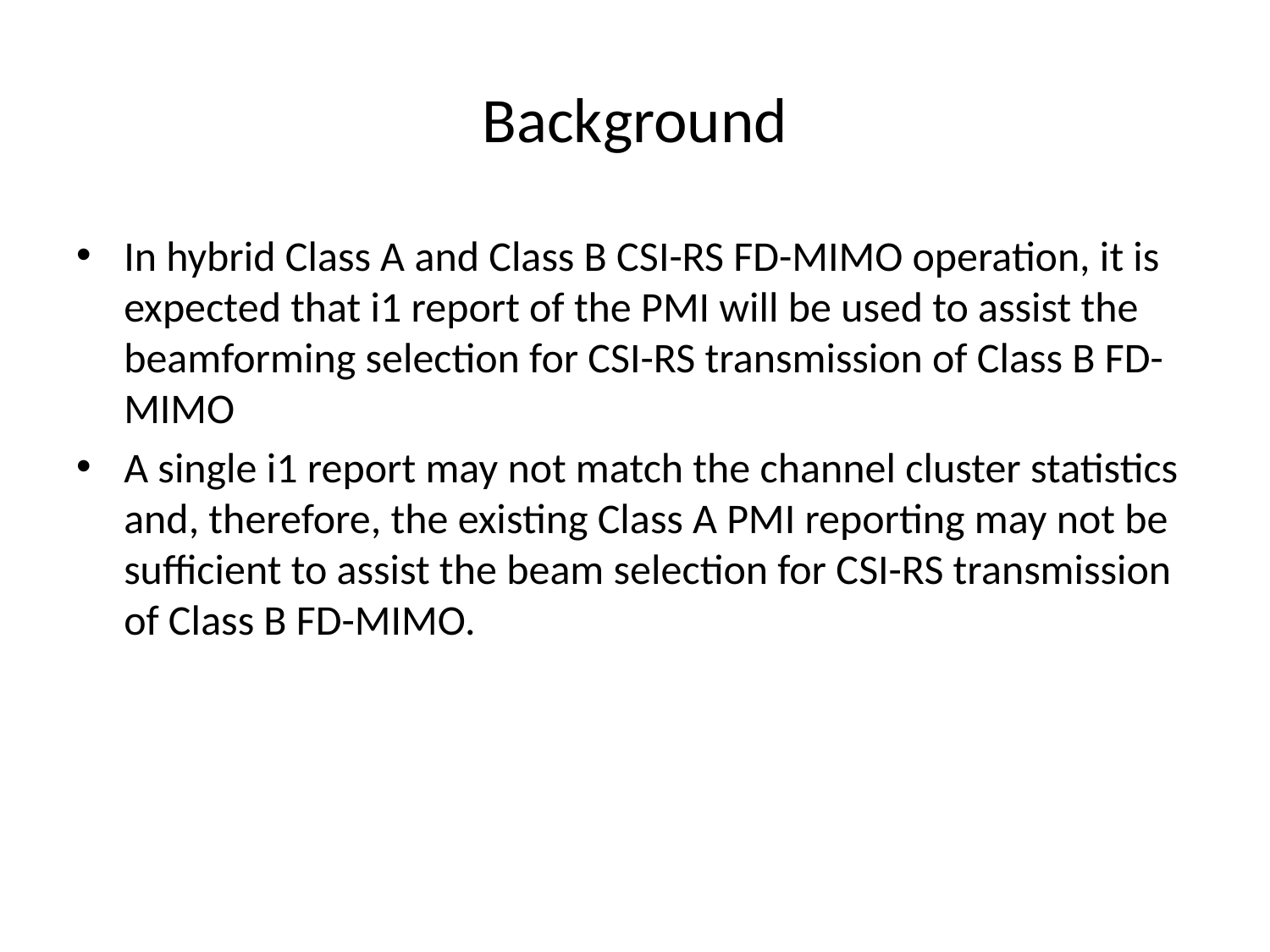

# Background
In hybrid Class A and Class B CSI-RS FD-MIMO operation, it is expected that i1 report of the PMI will be used to assist the beamforming selection for CSI-RS transmission of Class B FD-MIMO
A single i1 report may not match the channel cluster statistics and, therefore, the existing Class A PMI reporting may not be sufficient to assist the beam selection for CSI-RS transmission of Class B FD-MIMO.